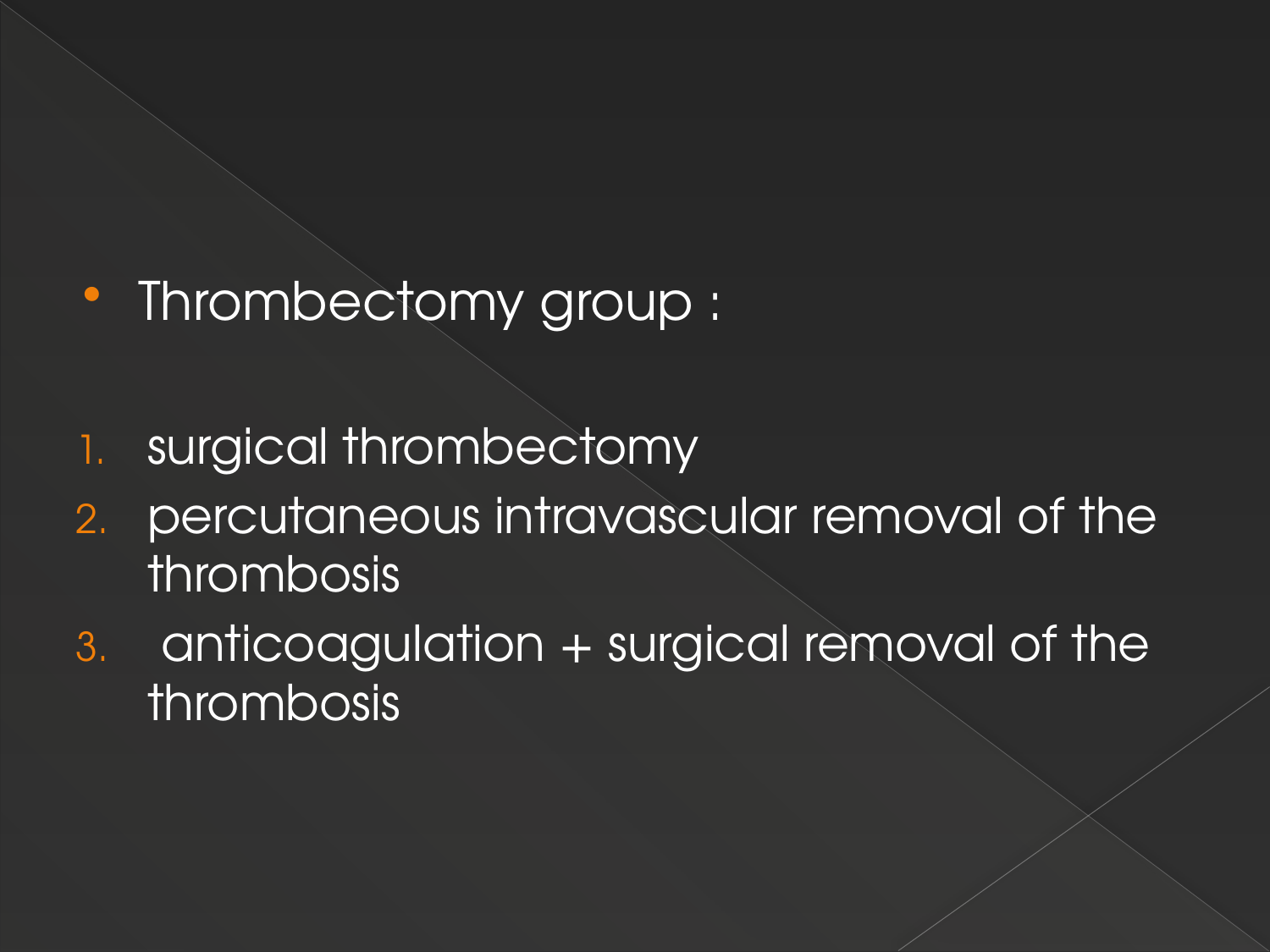

#
Thrombectomy group :

surgical thrombectomy
percutaneous intravascular removal of the thrombosis
 anticoagulation + surgical removal of the thrombosis